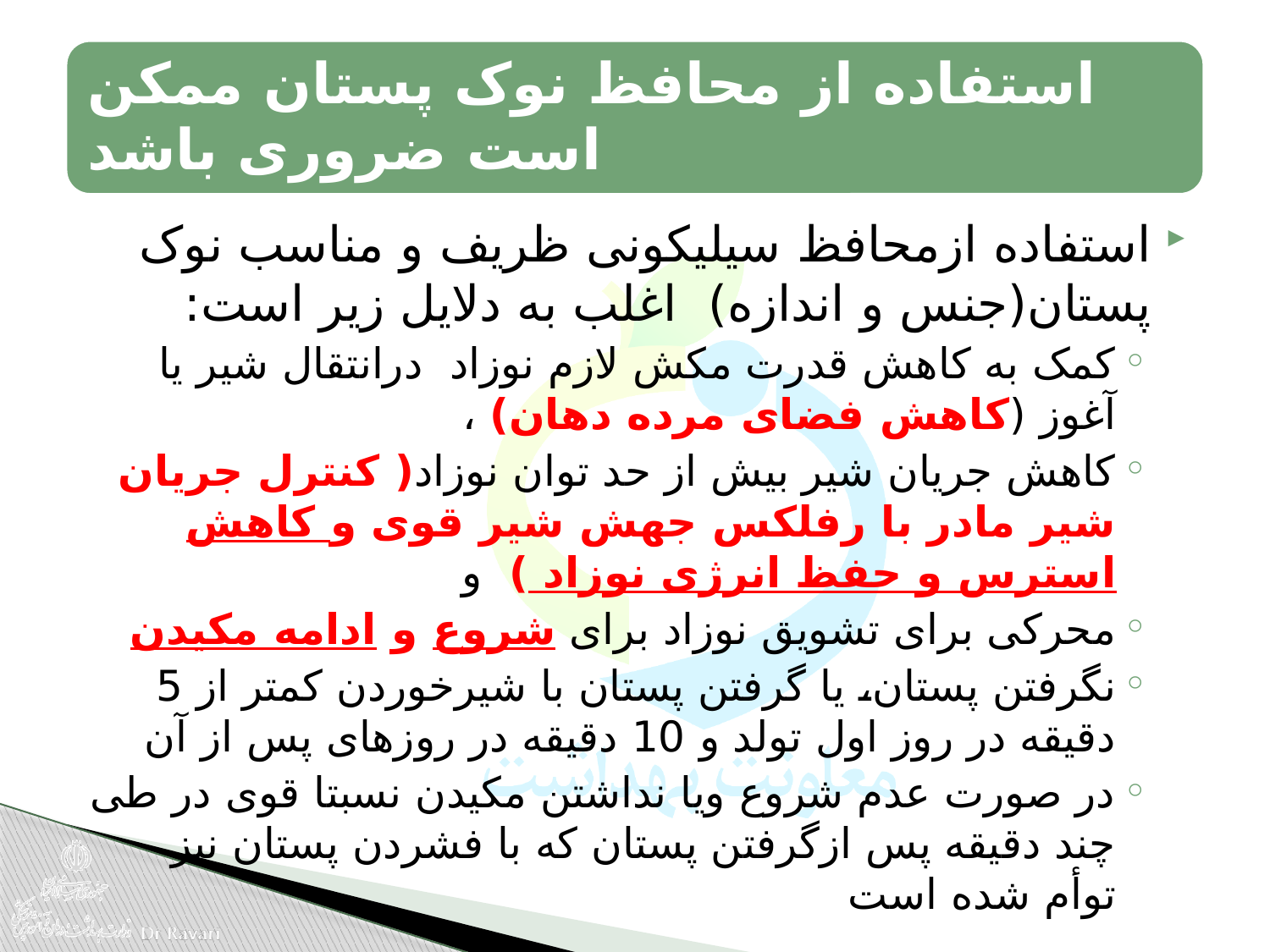

استفاده از محافظ نوک پستان ممکن است ضروری باشد
استفاده ازمحافظ سیلیکونی ظریف و مناسب نوک پستان(جنس و اندازه)  اغلب به دلایل زیر است:
کمک به کاهش قدرت مکش لازم نوزاد  درانتقال شیر یا آغوز (کاهش فضای مرده دهان) ،
کاهش جریان شیر بیش از حد توان نوزاد( کنترل جریان شیر مادر با رفلکس جهش شیر قوی و کاهش استرس و حفظ انرژی نوزاد )  و
محرکی برای تشویق نوزاد برای شروع و ادامه مکیدن
نگرفتن پستان، یا گرفتن پستان با شیرخوردن کمتر از 5 دقیقه در روز اول تولد و 10 دقیقه در روزهای پس از آن
در صورت عدم شروع ویا نداشتن مکیدن نسبتا قوی در طی چند دقیقه پس ازگرفتن پستان که با فشردن پستان نیز توأم شده است